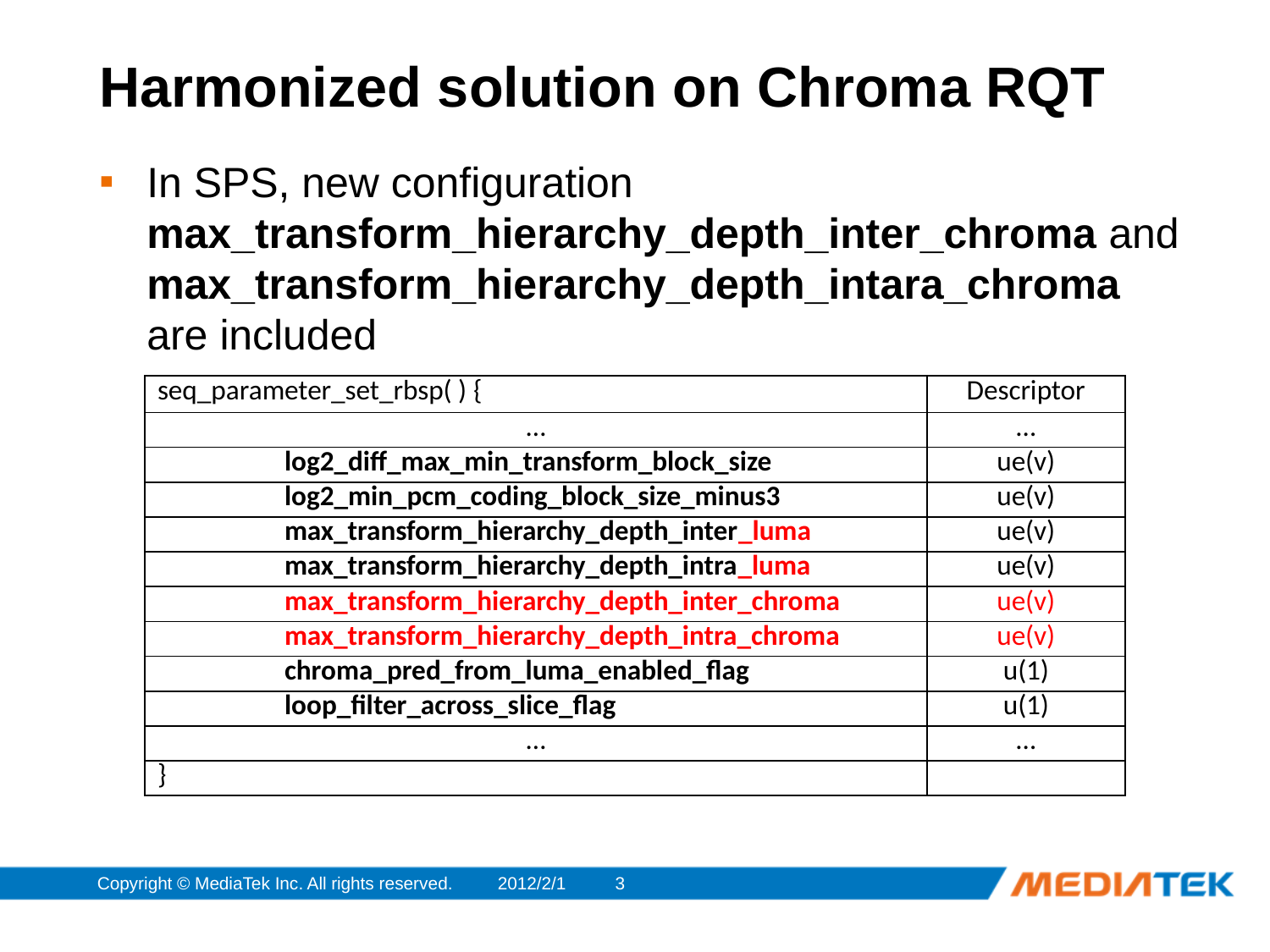

# Harmonized solution on Chroma RQT
In SPS, new configuration max_transform_hierarchy_depth_inter_chroma and max_transform_hierarchy_depth_intara_chroma are included

| seq\_parameter\_set\_rbsp( ) { | Descriptor |
| --- | --- |
| … | … |
| log2\_diff\_max\_min\_transform\_block\_size | ue(v) |
| log2\_min\_pcm\_coding\_block\_size\_minus3 | ue(v) |
| max\_transform\_hierarchy\_depth\_inter\_luma | ue(v) |
| max\_transform\_hierarchy\_depth\_intra\_luma | ue(v) |
| max\_transform\_hierarchy\_depth\_inter\_chroma | ue(v) |
| max\_transform\_hierarchy\_depth\_intra\_chroma | ue(v) |
| chroma\_pred\_from\_luma\_enabled\_flag | u(1) |
| loop\_filter\_across\_slice\_flag | u(1) |
| … | … |
| } |  |
Copyright © MediaTek Inc. All rights reserved.
2012/2/1
3